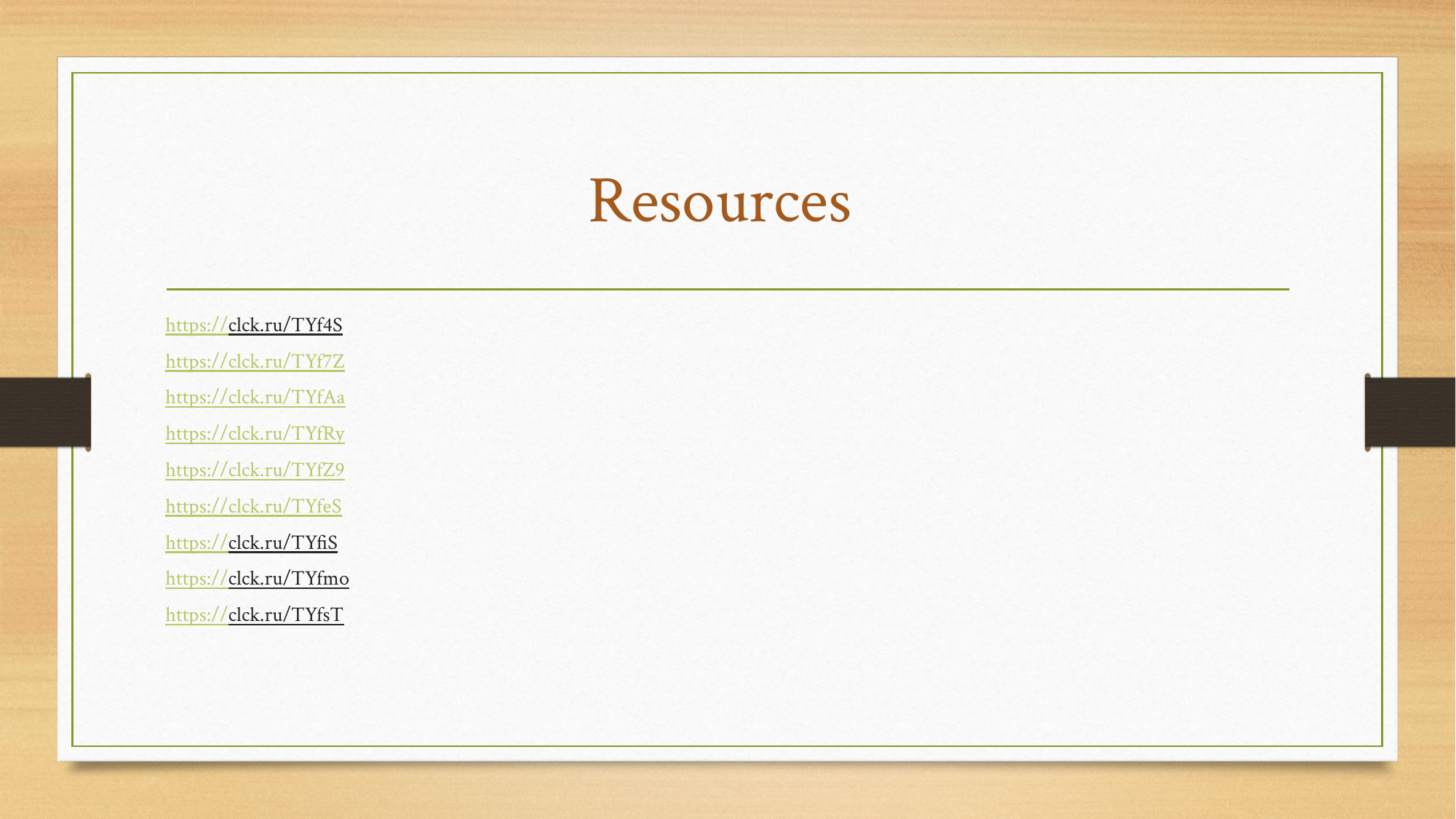

# Resources
https://clck.ru/TYf4S
https://clck.ru/TYf7Z
https://clck.ru/TYfAa
https://clck.ru/TYfRy
https://clck.ru/TYfZ9
https://clck.ru/TYfeS
https://clck.ru/TYfiS
https://clck.ru/TYfmo
https://clck.ru/TYfsT